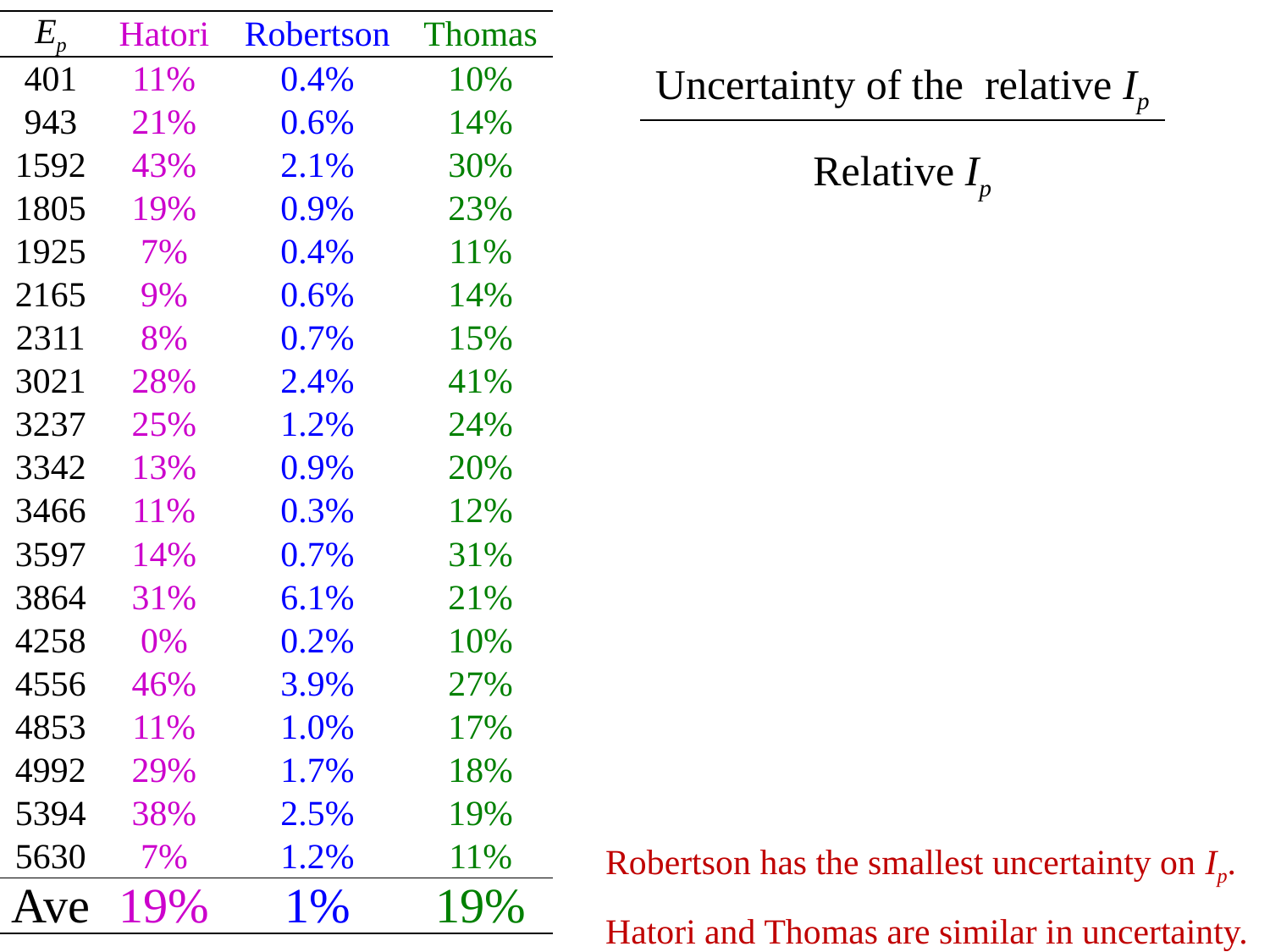

| Ep | Hatori | Robertson | Thomas |
| --- | --- | --- | --- |
| 401 | 11% | 0.4% | 10% |
| 943 | 21% | 0.6% | 14% |
| 1592 | 43% | 2.1% | 30% |
| 1805 | 19% | 0.9% | 23% |
| 1925 | 7% | 0.4% | 11% |
| 2165 | 9% | 0.6% | 14% |
| 2311 | 8% | 0.7% | 15% |
| 3021 | 28% | 2.4% | 41% |
| 3237 | 25% | 1.2% | 24% |
| 3342 | 13% | 0.9% | 20% |
| 3466 | 11% | 0.3% | 12% |
| 3597 | 14% | 0.7% | 31% |
| 3864 | 31% | 6.1% | 21% |
| 4258 | 0% | 0.2% | 10% |
| 4556 | 46% | 3.9% | 27% |
| 4853 | 11% | 1.0% | 17% |
| 4992 | 29% | 1.7% | 18% |
| 5394 | 38% | 2.5% | 19% |
| 5630 | 7% | 1.2% | 11% |
| Ave | 19% | 1% | 19% |
Uncertainty of the  relative Ip
Relative Ip
Robertson has the smallest uncertainty on Ip.
Hatori and Thomas are similar in uncertainty.